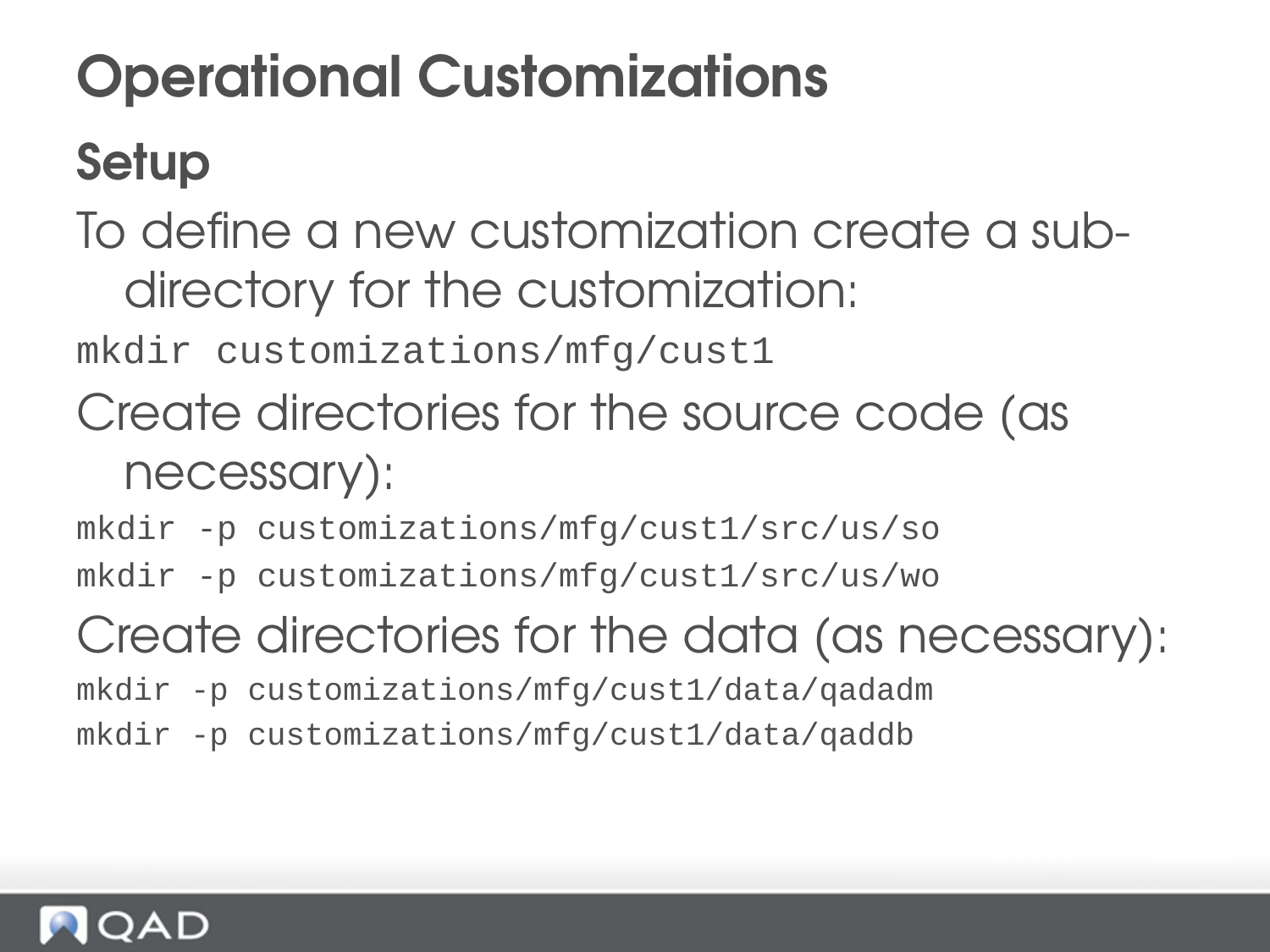

# Operational Customizations
Setup
To define a new customization create a sub-directory for the customization:
mkdir customizations/mfg/cust1
Create directories for the source code (as necessary):
mkdir -p customizations/mfg/cust1/src/us/so
mkdir -p customizations/mfg/cust1/src/us/wo
Create directories for the data (as necessary):
mkdir -p customizations/mfg/cust1/data/qadadm
mkdir -p customizations/mfg/cust1/data/qaddb